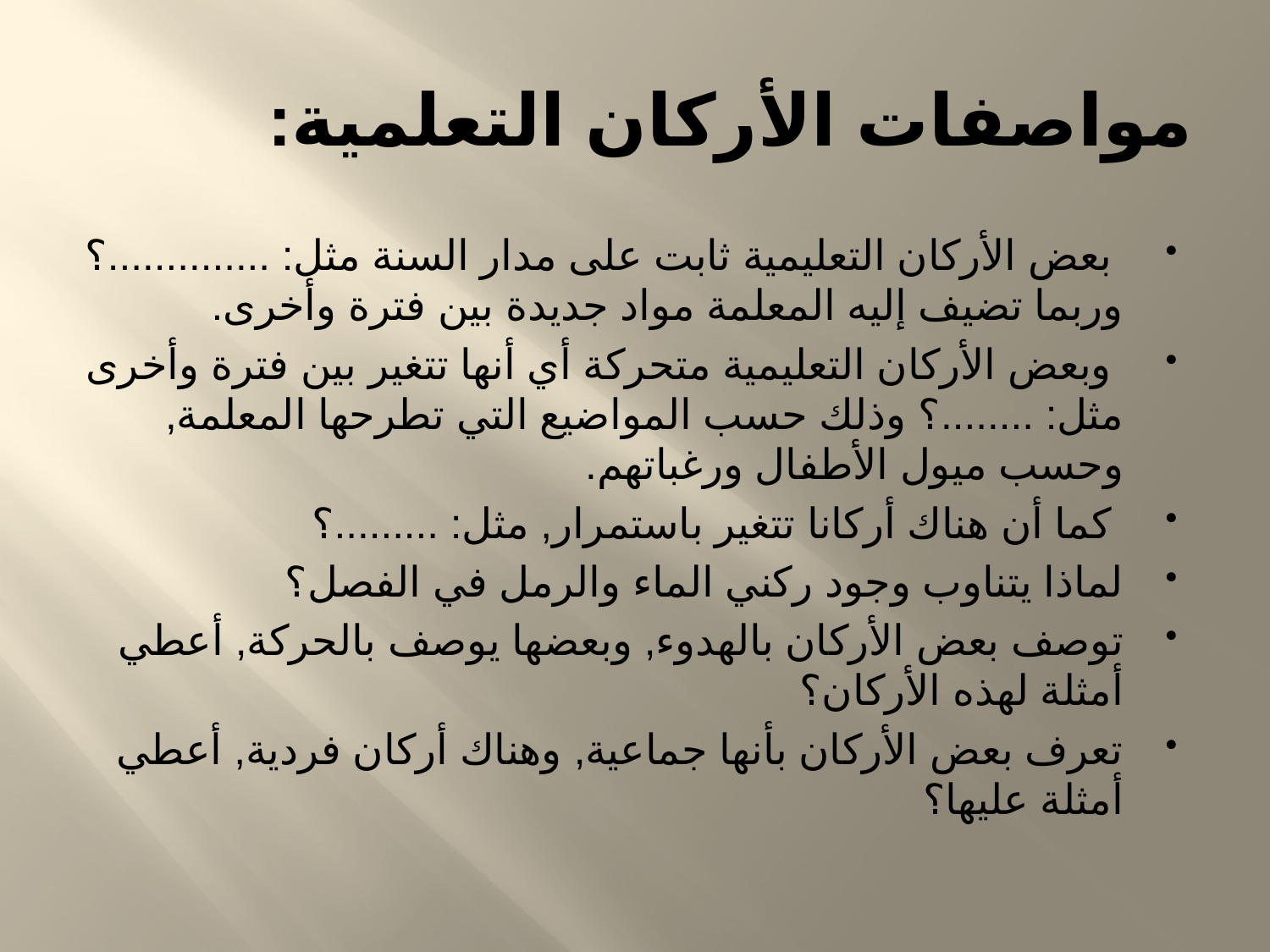

# مواصفات الأركان التعلمية:
 بعض الأركان التعليمية ثابت على مدار السنة مثل: ..............؟ وربما تضيف إليه المعلمة مواد جديدة بين فترة وأخرى.
 وبعض الأركان التعليمية متحركة أي أنها تتغير بين فترة وأخرى مثل: ........؟ وذلك حسب المواضيع التي تطرحها المعلمة, وحسب ميول الأطفال ورغباتهم.
 كما أن هناك أركانا تتغير باستمرار, مثل: .........؟
لماذا يتناوب وجود ركني الماء والرمل في الفصل؟
توصف بعض الأركان بالهدوء, وبعضها يوصف بالحركة, أعطي أمثلة لهذه الأركان؟
تعرف بعض الأركان بأنها جماعية, وهناك أركان فردية, أعطي أمثلة عليها؟